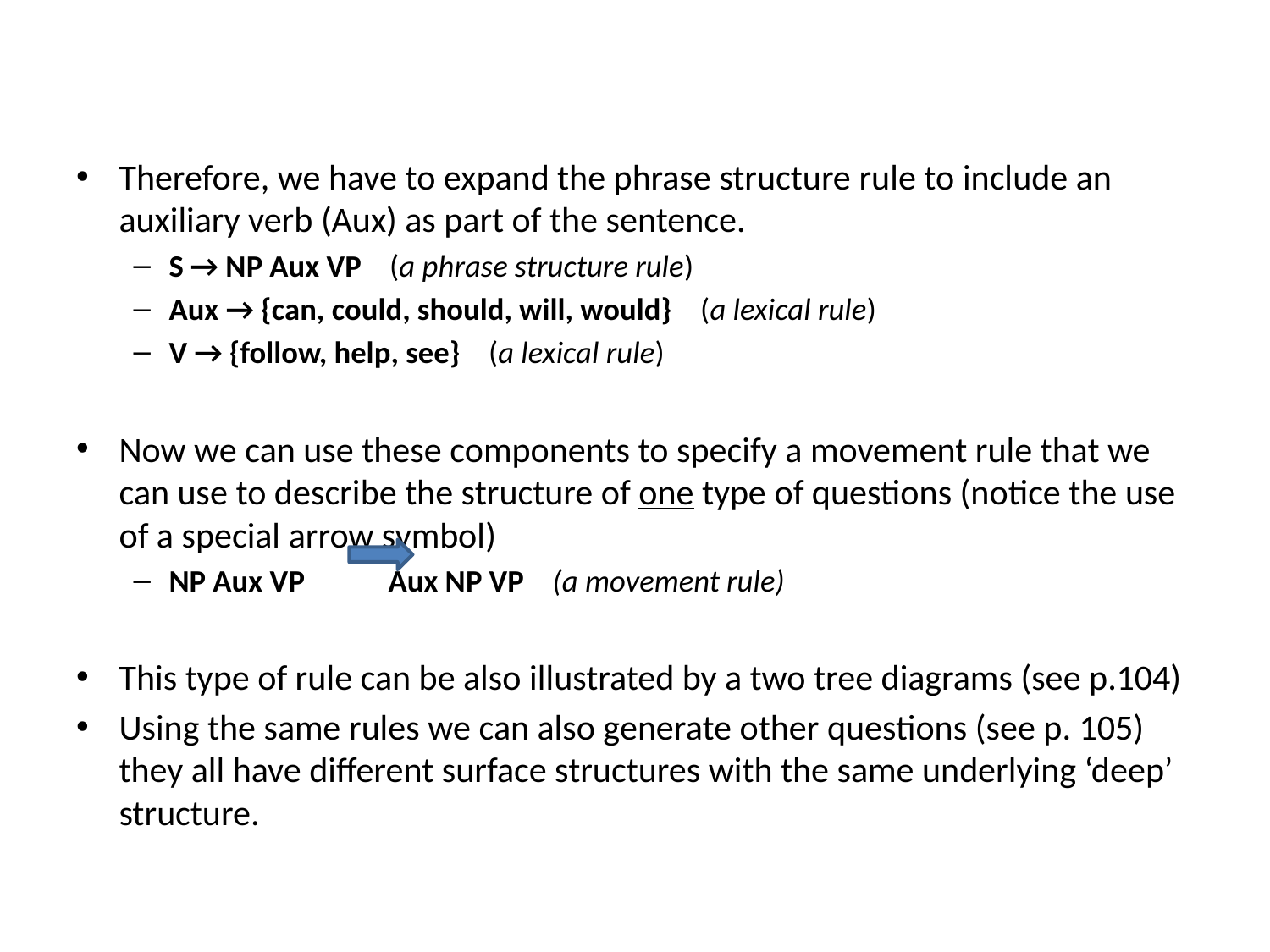

Therefore, we have to expand the phrase structure rule to include an auxiliary verb (Aux) as part of the sentence.
S → NP Aux VP    (a phrase structure rule)
Aux → {can, could, should, will, would}    (a lexical rule)
V → {follow, help, see}    (a lexical rule)

Now we can use these components to specify a movement rule that we can use to describe the structure of one type of questions (notice the use of a special arrow symbol)
NP Aux VP            Aux NP VP    (a movement rule)

This type of rule can be also illustrated by a two tree diagrams (see p.104)
Using the same rules we can also generate other questions (see p. 105) they all have different surface structures with the same underlying ‘deep’ structure.